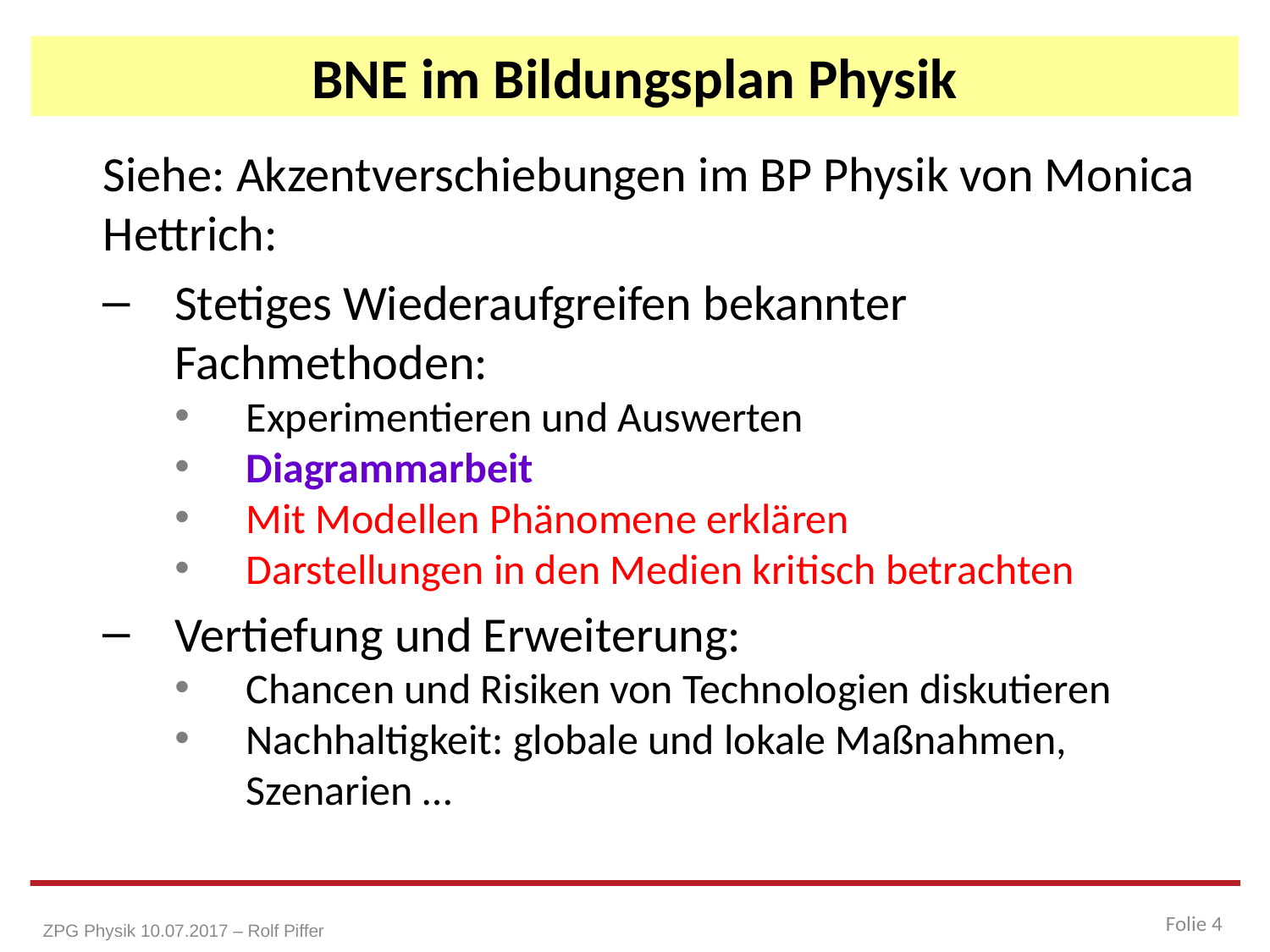

# BNE im Bildungsplan Physik
Siehe: Akzentverschiebungen im BP Physik von Monica Hettrich:
Stetiges Wiederaufgreifen bekannter Fachmethoden:
Experimentieren und Auswerten
Diagrammarbeit
Mit Modellen Phänomene erklären
Darstellungen in den Medien kritisch betrachten
Vertiefung und Erweiterung:
Chancen und Risiken von Technologien diskutieren
Nachhaltigkeit: globale und lokale Maßnahmen, Szenarien …
Folie 4
ZPG Physik 10.07.2017 – Rolf Piffer